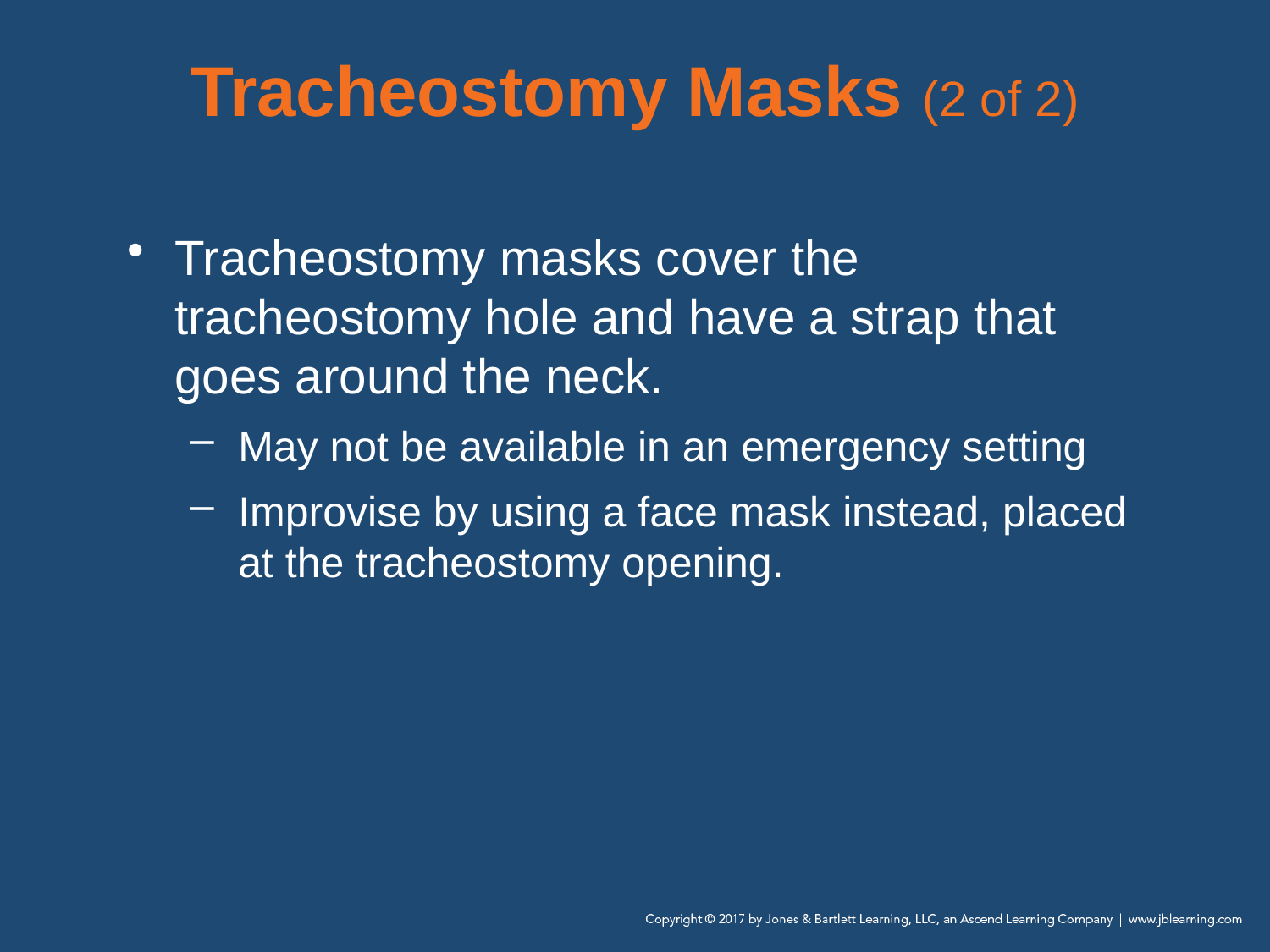

# Tracheostomy Masks (2 of 2)
Tracheostomy masks cover the tracheostomy hole and have a strap that goes around the neck.
May not be available in an emergency setting
Improvise by using a face mask instead, placed at the tracheostomy opening.